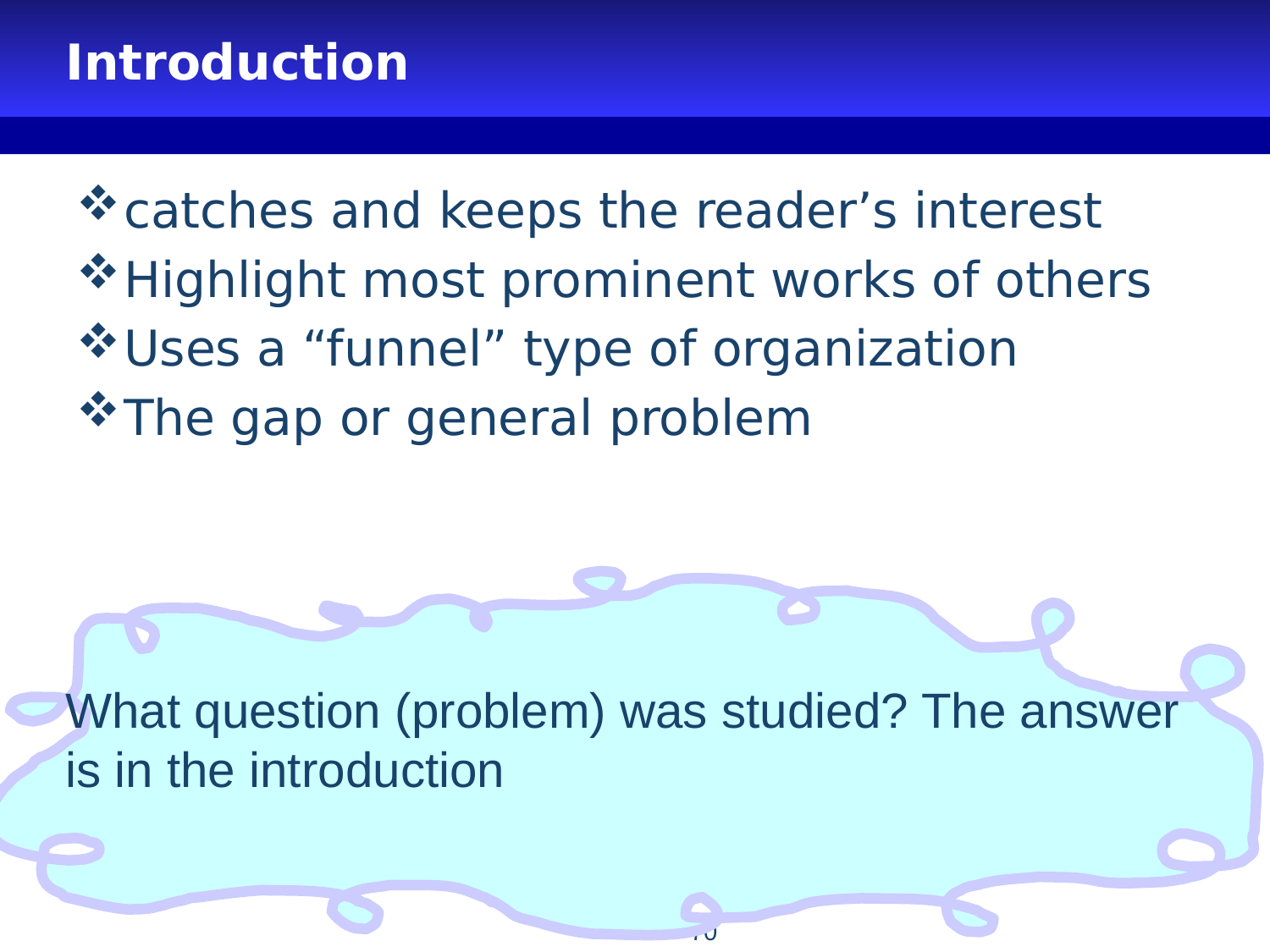

# Introduction
catches and keeps the reader’s interest
Highlight most prominent works of others
Uses a “funnel” type of organization
The gap or general problem

What question (problem) was studied? The answer is in the introduction
70